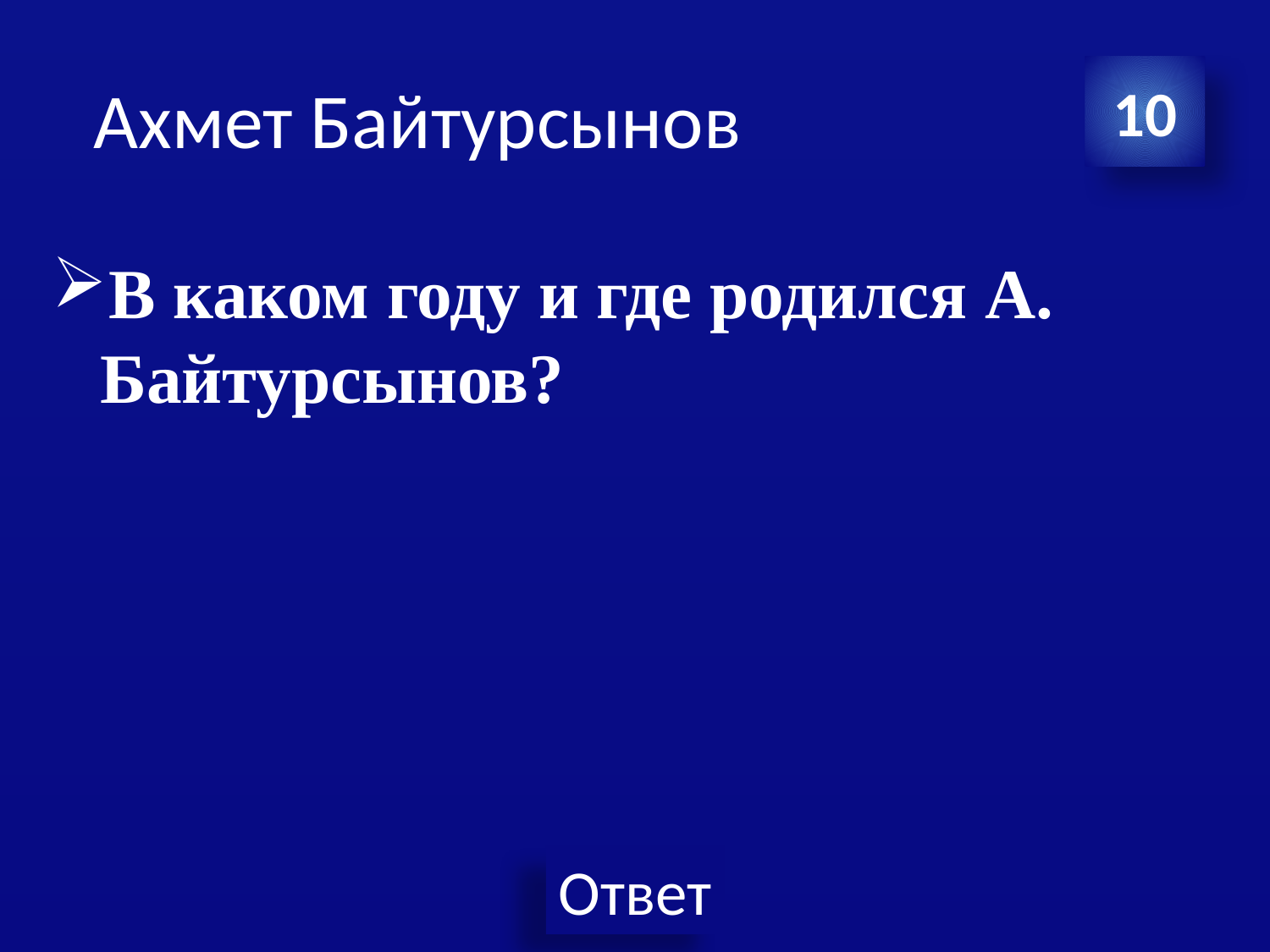

# Ахмет Байтурсынов
10

В каком году и где родился А. Байтурсынов?